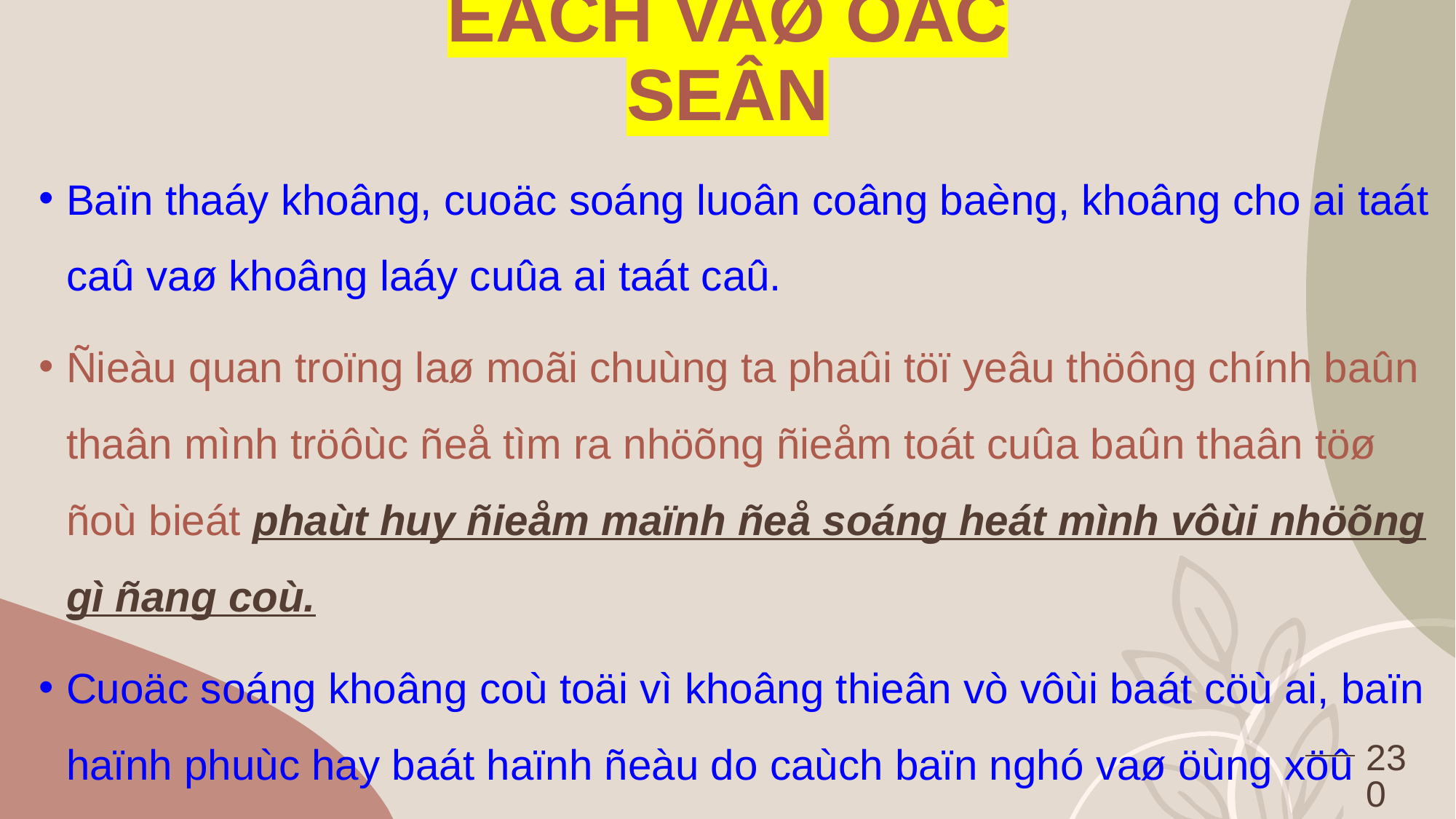

# EÁCH VAØ OÁC SEÂN
Baïn thaáy khoâng, cuoäc soáng luoân coâng baèng, khoâng cho ai taát caû vaø khoâng laáy cuûa ai taát caû.
Ñieàu quan troïng laø moãi chuùng ta phaûi töï yeâu thöông chính baûn thaân mình tröôùc ñeå tìm ra nhöõng ñieåm toát cuûa baûn thaân töø ñoù bieát phaùt huy ñieåm maïnh ñeå soáng heát mình vôùi nhöõng gì ñang coù.
Cuoäc soáng khoâng coù toäi vì khoâng thieân vò vôùi baát cöù ai, baïn haïnh phuùc hay baát haïnh ñeàu do caùch baïn nghó vaø öùng xöû vôùi chính baûn thaân mình maø thoâi.

230